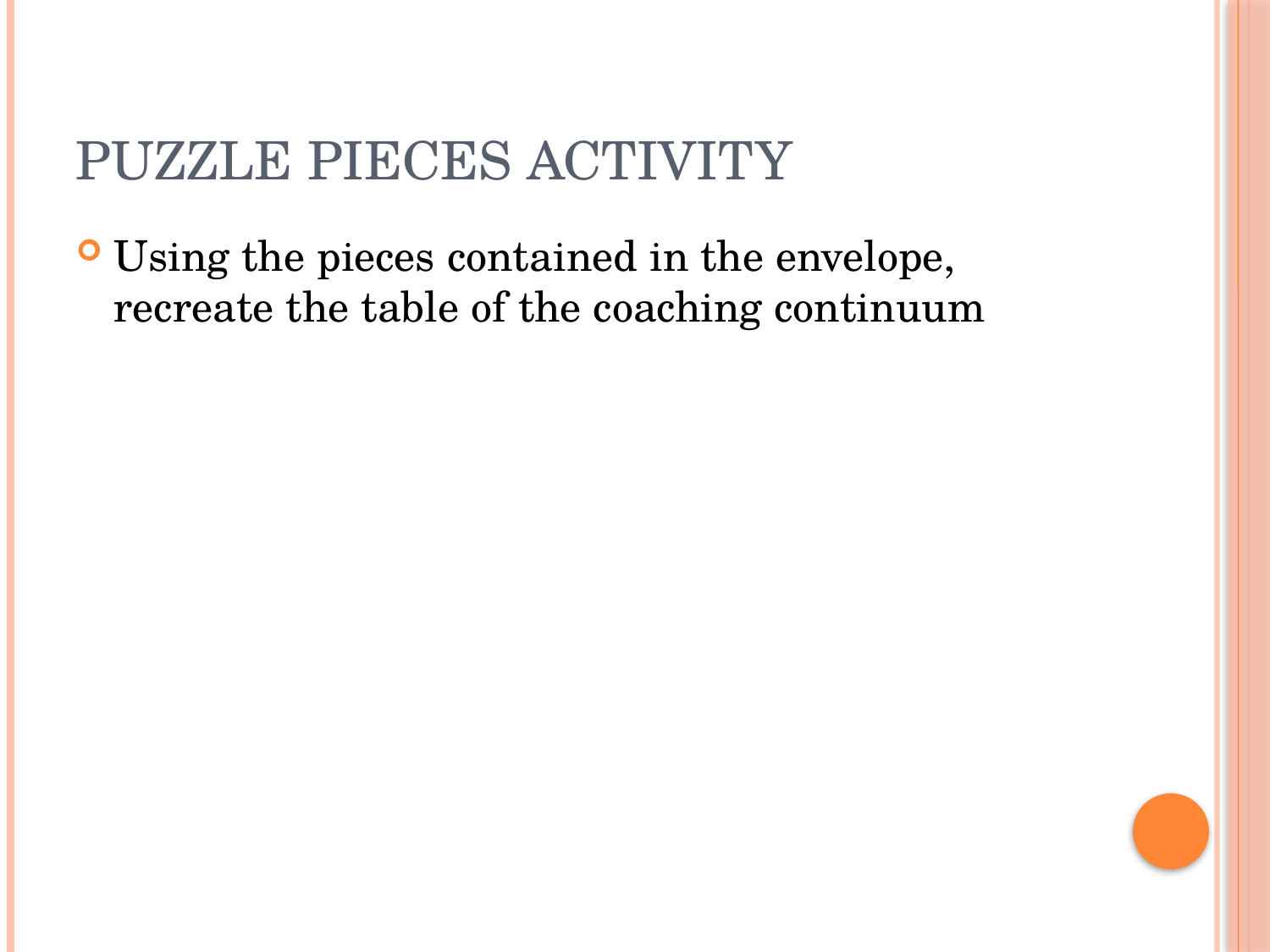

# Puzzle Pieces Activity
Using the pieces contained in the envelope, recreate the table of the coaching continuum